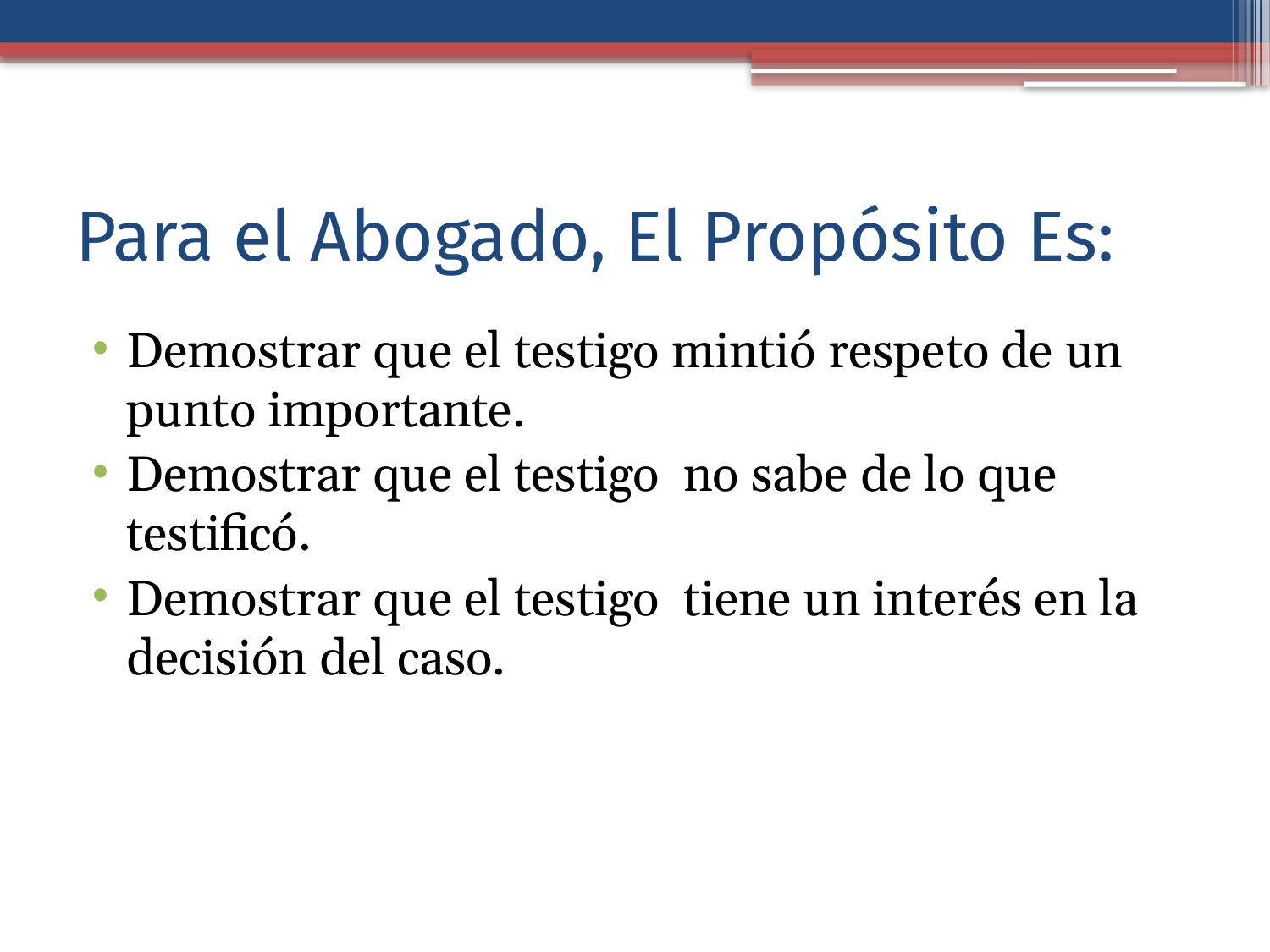

# Para el Abogado, El Propósito Es:
Demostrar que el testigo mintió respeto de un punto importante.
Demostrar que el testigo  no sabe de lo que testificó.
Demostrar que el testigo  tiene un interés en la decisión del caso.